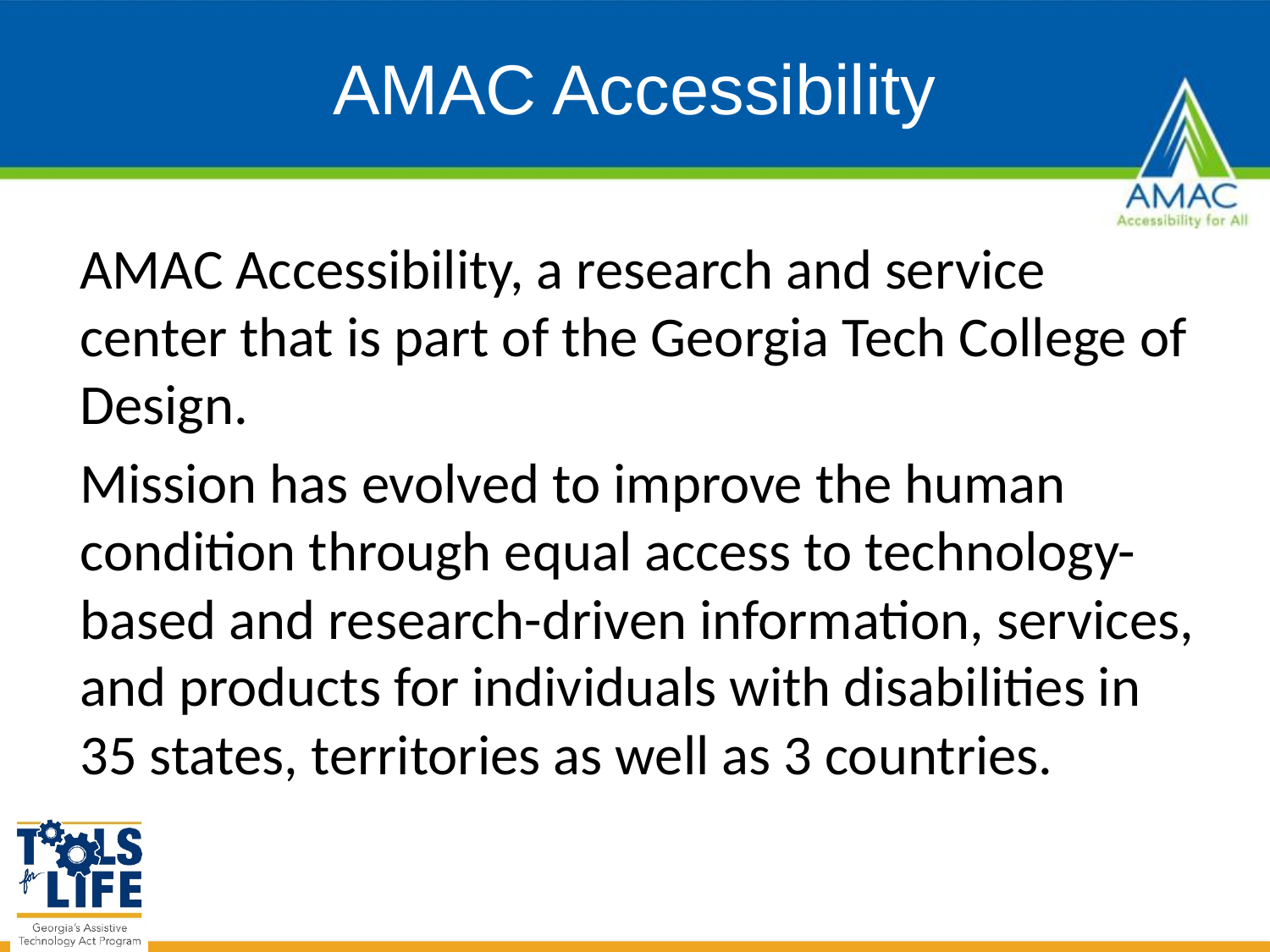

# AMAC Accessibility
AMAC Accessibility, a research and service center that is part of the Georgia Tech College of Design.
Mission has evolved to improve the human condition through equal access to technology-based and research-driven information, services, and products for individuals with disabilities in 35 states, territories as well as 3 countries.